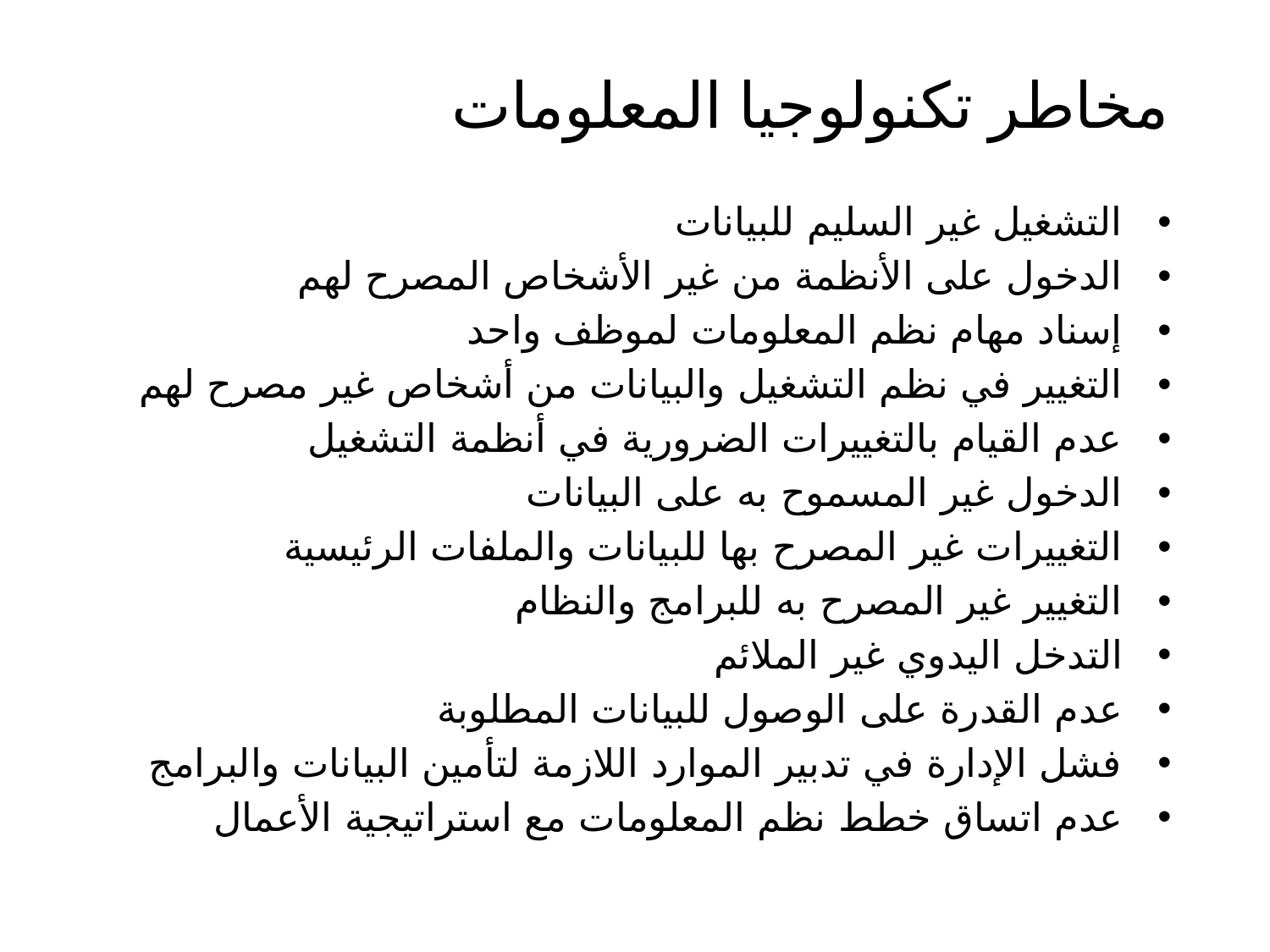

# مخاطر تكنولوجيا المعلومات
التشغيل غير السليم للبيانات
الدخول على الأنظمة من غير الأشخاص المصرح لهم
إسناد مهام نظم المعلومات لموظف واحد
التغيير في نظم التشغيل والبيانات من أشخاص غير مصرح لهم
عدم القيام بالتغييرات الضرورية في أنظمة التشغيل
الدخول غير المسموح به على البيانات
التغييرات غير المصرح بها للبيانات والملفات الرئيسية
التغيير غير المصرح به للبرامج والنظام
التدخل اليدوي غير الملائم
عدم القدرة على الوصول للبيانات المطلوبة
فشل الإدارة في تدبير الموارد اللازمة لتأمين البيانات والبرامج
عدم اتساق خطط نظم المعلومات مع استراتيجية الأعمال